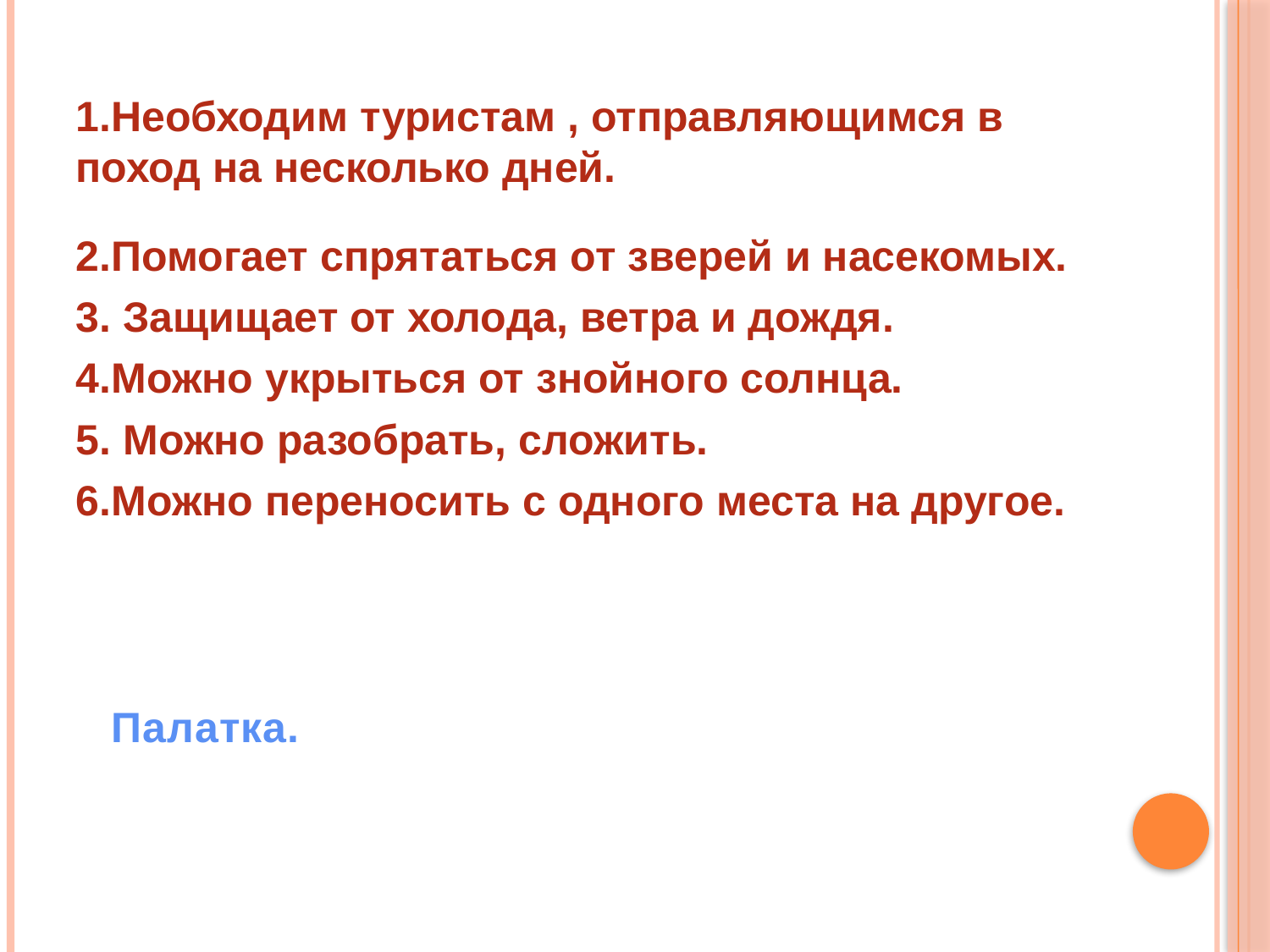

# 1.Необходим туристам , отправляющимся в поход на несколько дней.
2.Помогает спрятаться от зверей и насекомых.
3. Защищает от холода, ветра и дождя.
4.Можно укрыться от знойного солнца.
5. Можно разобрать, сложить.
6.Можно переносить с одного места на другое.
Палатка.